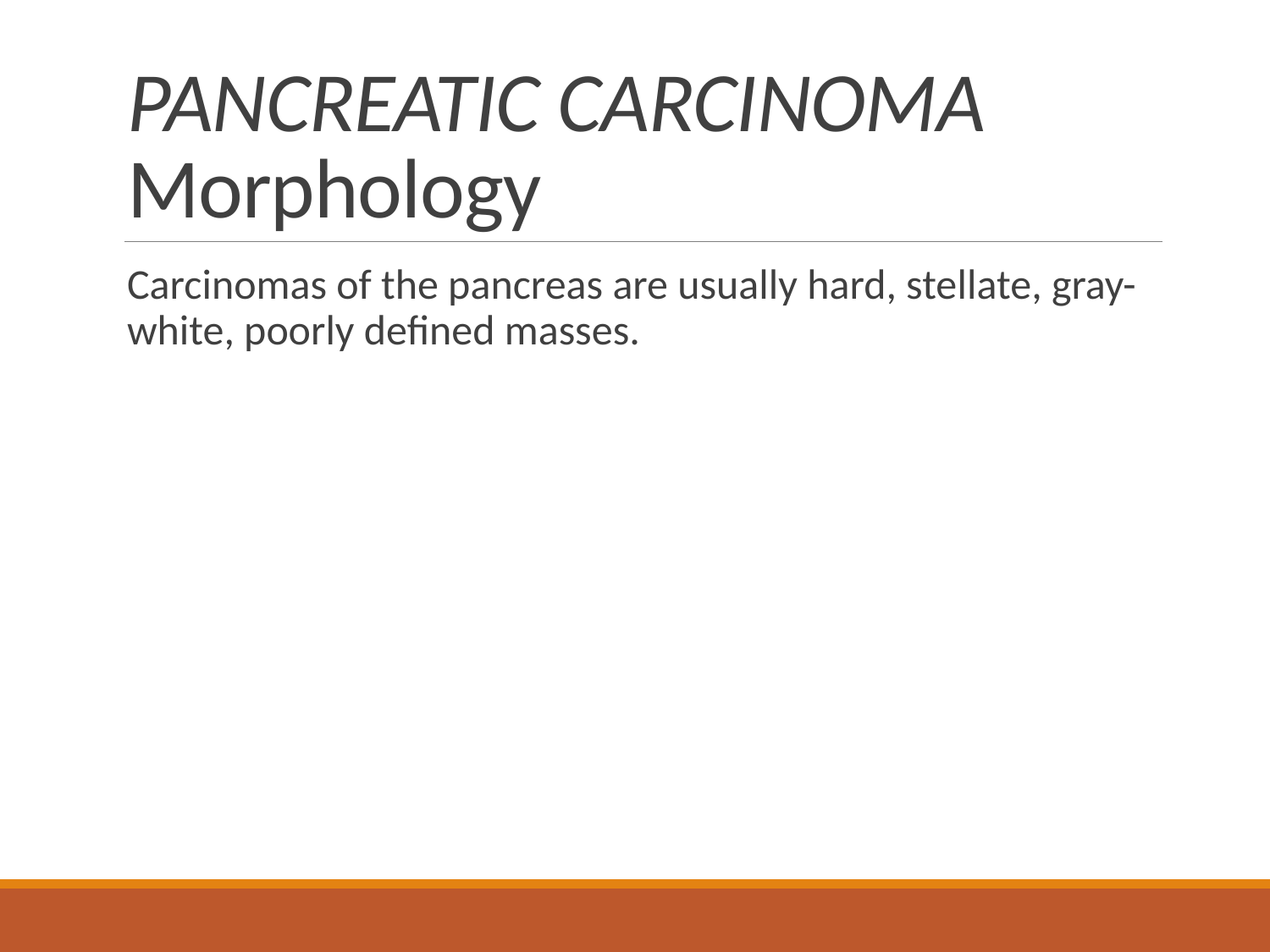

# PANCREATIC CARCINOMA Morphology
Carcinomas of the pancreas are usually hard, stellate, gray-white, poorly defined masses.